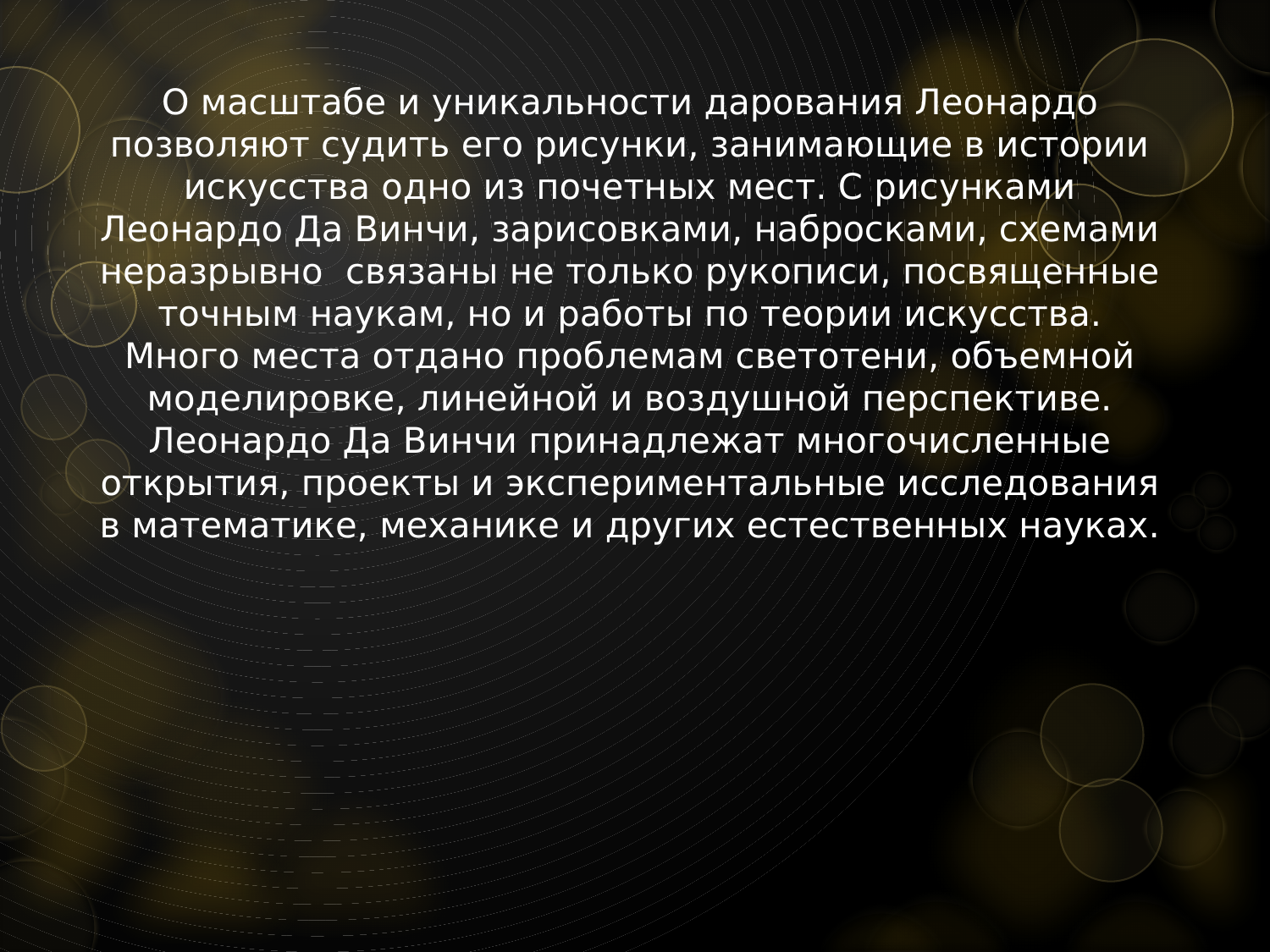

О масштабе и уникальности дарования Леонардо позволяют судить его рисунки, занимающие в истории искусства одно из почетных мест. С рисунками Леонардо Да Винчи, зарисовками, набросками, схемами неразрывно  связаны не только рукописи, посвященные точным наукам, но и работы по теории искусства. Много места отдано проблемам светотени, объемной моделировке, линейной и воздушной перспективе. Леонардо Да Винчи принадлежат многочисленные открытия, проекты и экспериментальные исследования в математике, механике и других естественных науках.